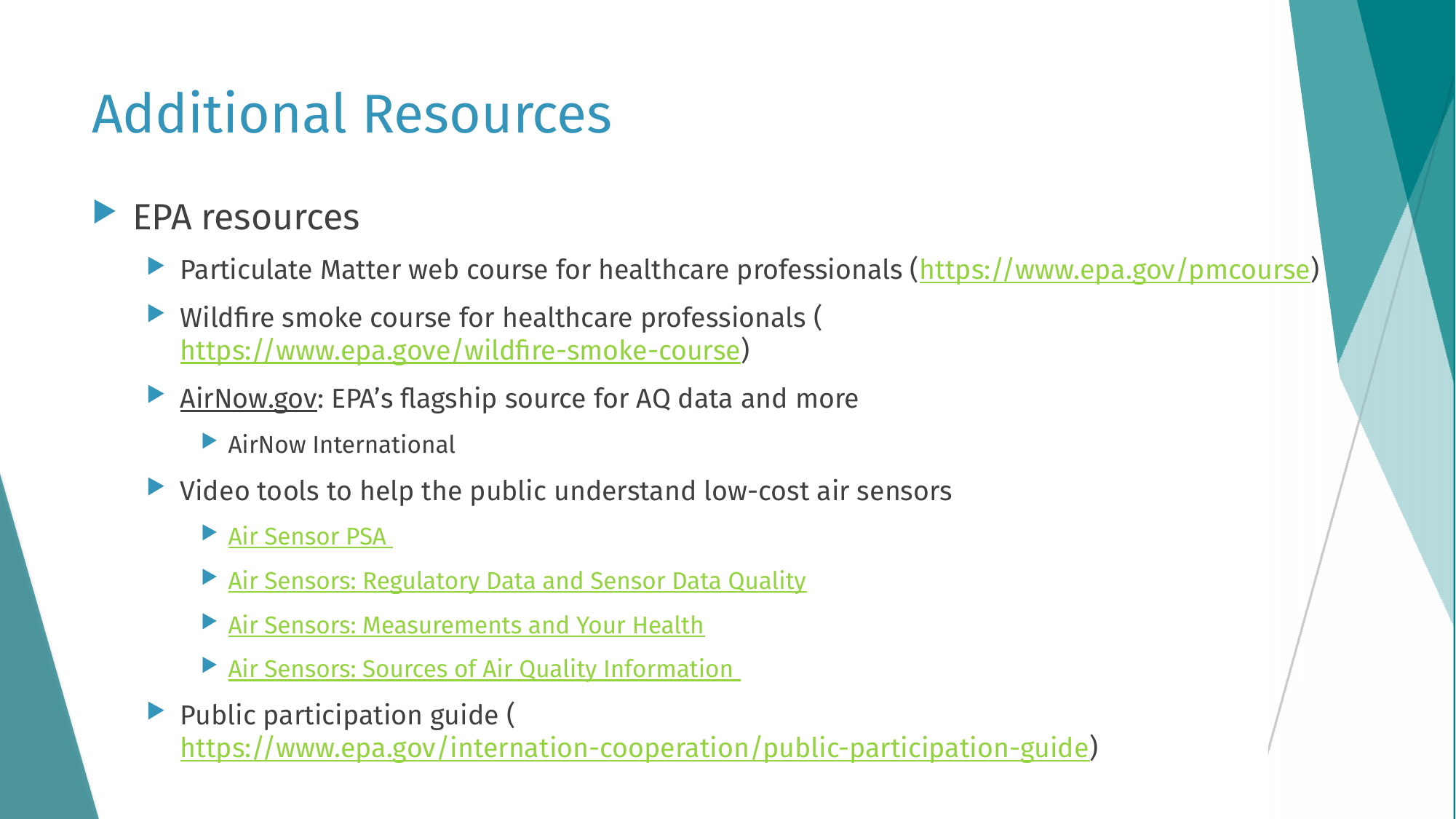

# Additional Resources
EPA resources
Particulate Matter web course for healthcare professionals (https://www.epa.gov/pmcourse)
Wildfire smoke course for healthcare professionals (https://www.epa.gove/wildfire-smoke-course)
AirNow.gov: EPA’s flagship source for AQ data and more
AirNow International
Video tools to help the public understand low-cost air sensors
Air Sensor PSA
Air Sensors: Regulatory Data and Sensor Data Quality
Air Sensors: Measurements and Your Health
Air Sensors: Sources of Air Quality Information
Public participation guide (https://www.epa.gov/internation-cooperation/public-participation-guide)

36